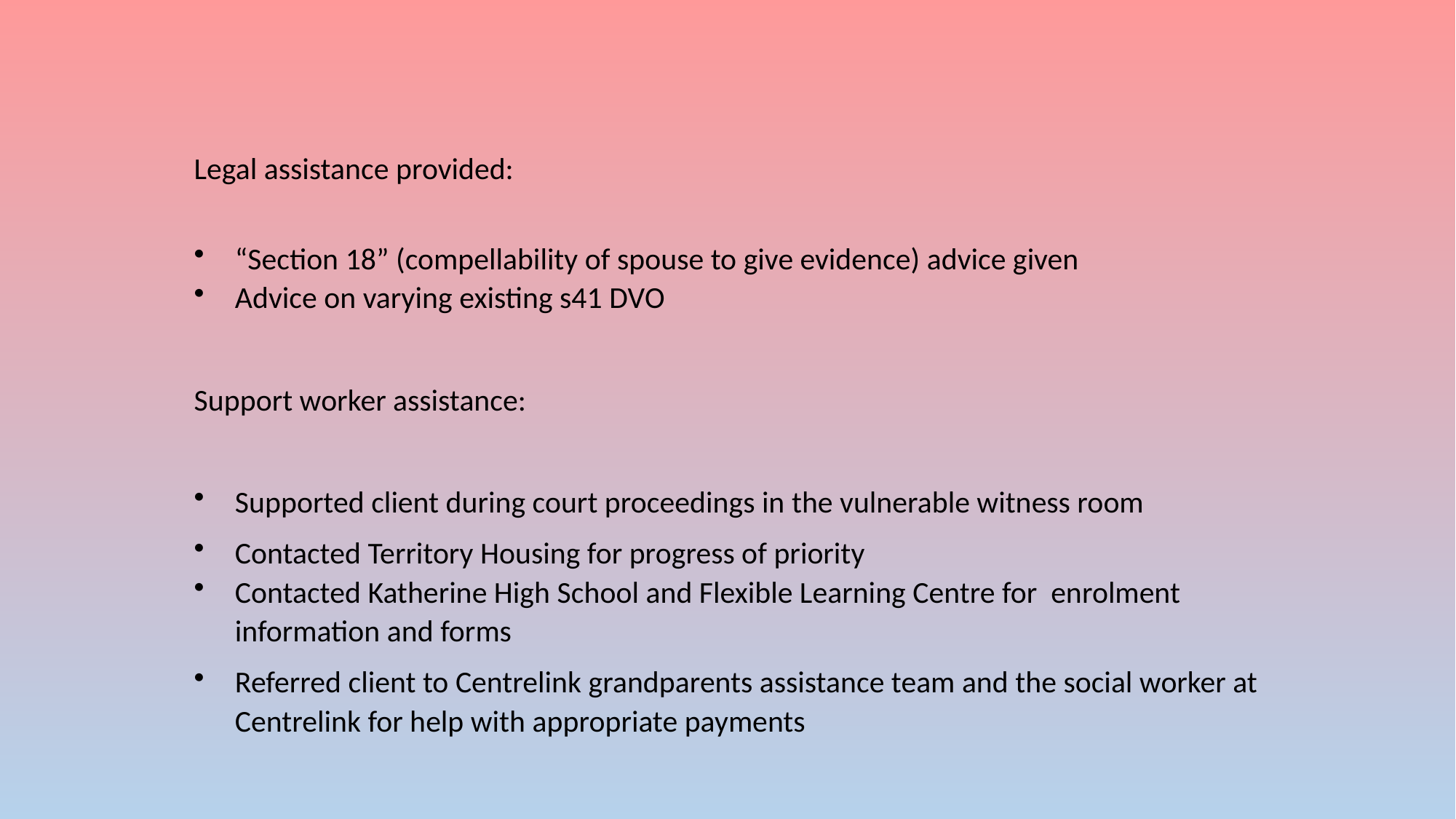

Legal assistance provided:

“Section 18” (compellability of spouse to give evidence) advice given
Advice on varying existing s41 DVO

Support worker assistance:

Supported client during court proceedings in the vulnerable witness room
Contacted Territory Housing for progress of priority
Contacted Katherine High School and Flexible Learning Centre for  enrolment information and forms
Referred client to Centrelink grandparents assistance team and the social worker at Centrelink for help with appropriate payments